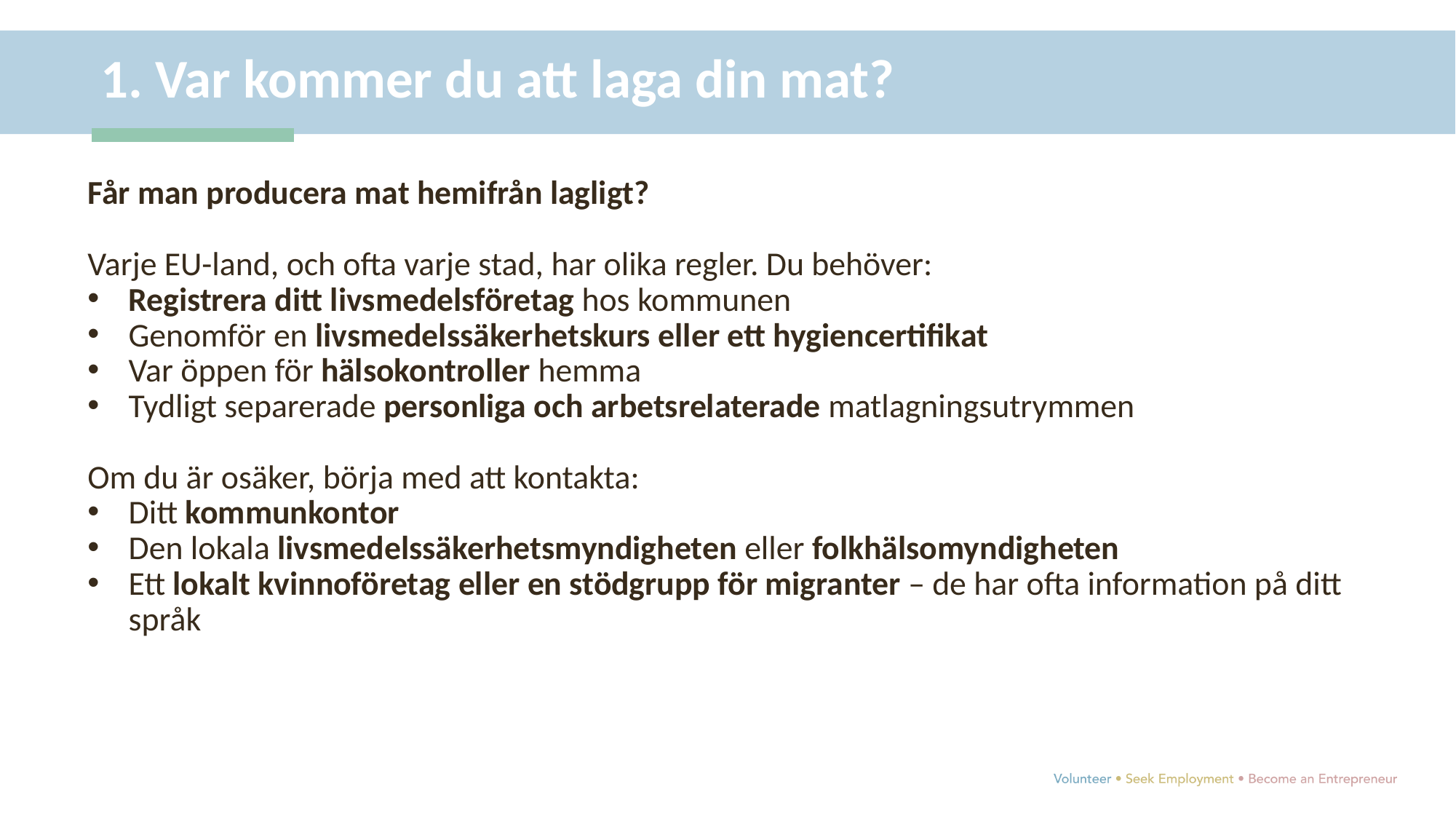

1. Var kommer du att laga din mat?
Får man producera mat hemifrån lagligt?

Varje EU-land, och ofta varje stad, har olika regler. Du behöver:
Registrera ditt livsmedelsföretag hos kommunen
Genomför en livsmedelssäkerhetskurs eller ett hygiencertifikat
Var öppen för hälsokontroller hemma
Tydligt separerade personliga och arbetsrelaterade matlagningsutrymmen

Om du är osäker, börja med att kontakta:
Ditt kommunkontor
Den lokala livsmedelssäkerhetsmyndigheten eller folkhälsomyndigheten
Ett lokalt kvinnoföretag eller en stödgrupp för migranter – de har ofta information på ditt språk